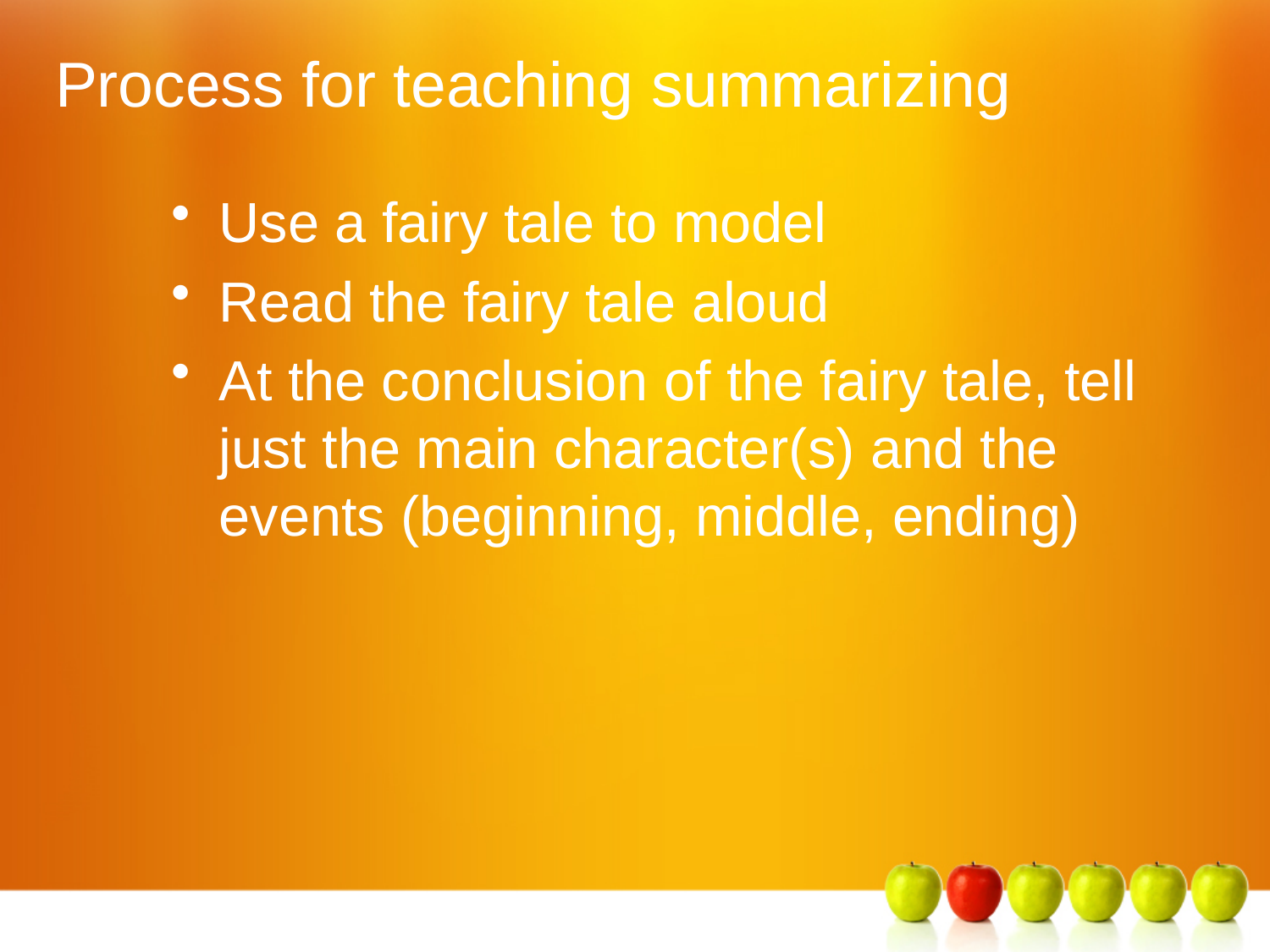

# Process for teaching summarizing
Use a fairy tale to model
Read the fairy tale aloud
At the conclusion of the fairy tale, tell just the main character(s) and the events (beginning, middle, ending)